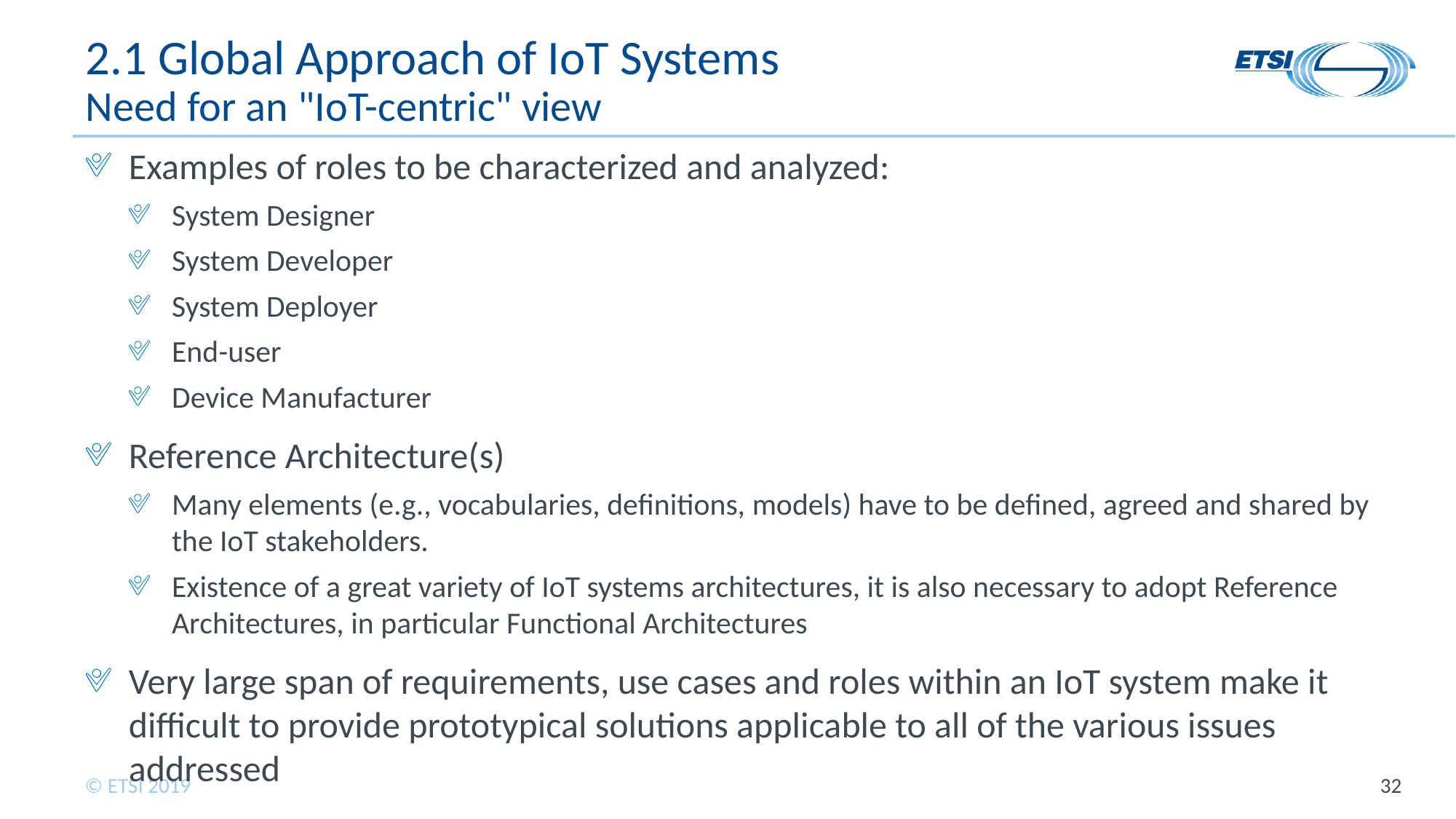

# 2.1 Global Approach of IoT Systems Need for an "IoT-centric" view
Examples of roles to be characterized and analyzed:
System Designer
System Developer
System Deployer
End-user
Device Manufacturer
Reference Architecture(s)
Many elements (e.g., vocabularies, definitions, models) have to be defined, agreed and shared by the IoT stakeholders.
Existence of a great variety of IoT systems architectures, it is also necessary to adopt Reference Architectures, in particular Functional Architectures
Very large span of requirements, use cases and roles within an IoT system make it difficult to provide prototypical solutions applicable to all of the various issues addressed